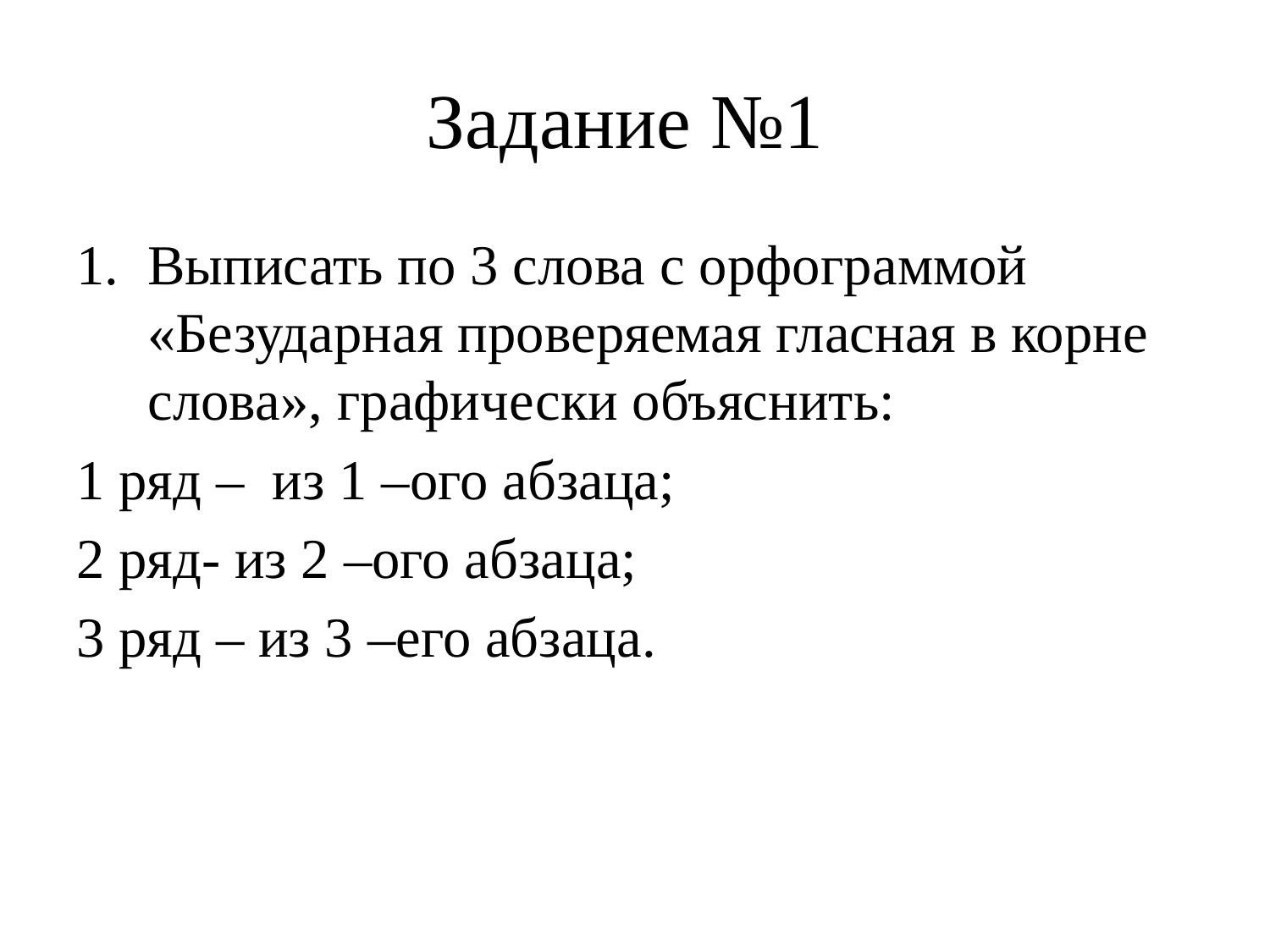

# Задание №1
Выписать по 3 слова с орфограммой «Безударная проверяемая гласная в корне слова», графически объяснить:
1 ряд –  из 1 –ого абзаца;
2 ряд- из 2 –ого абзаца;
3 ряд – из 3 –его абзаца.